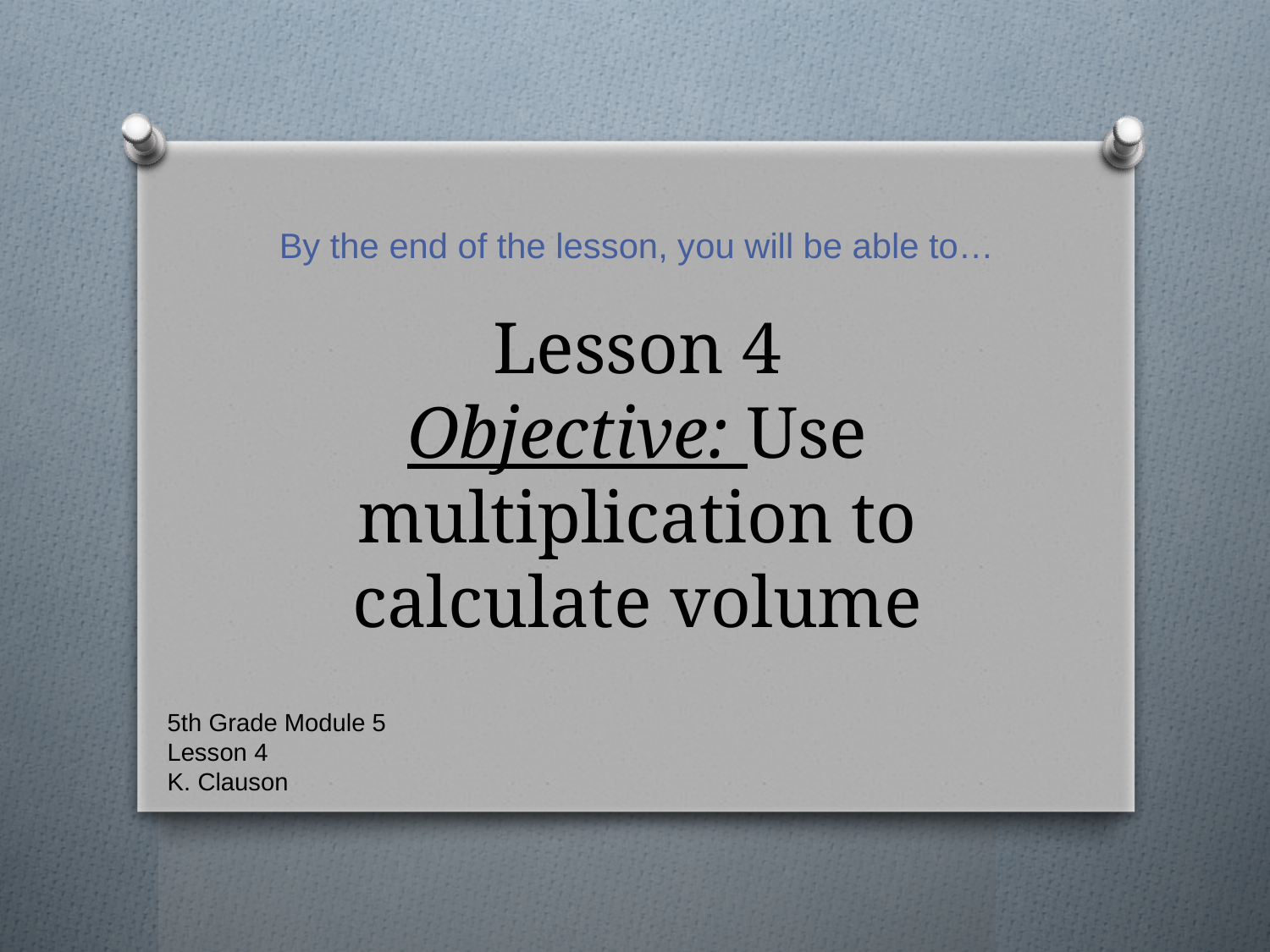

By the end of the lesson, you will be able to…
# Lesson 4 Objective: Use multiplication to calculate volume
5th Grade Module 5
Lesson 4
K. Clauson